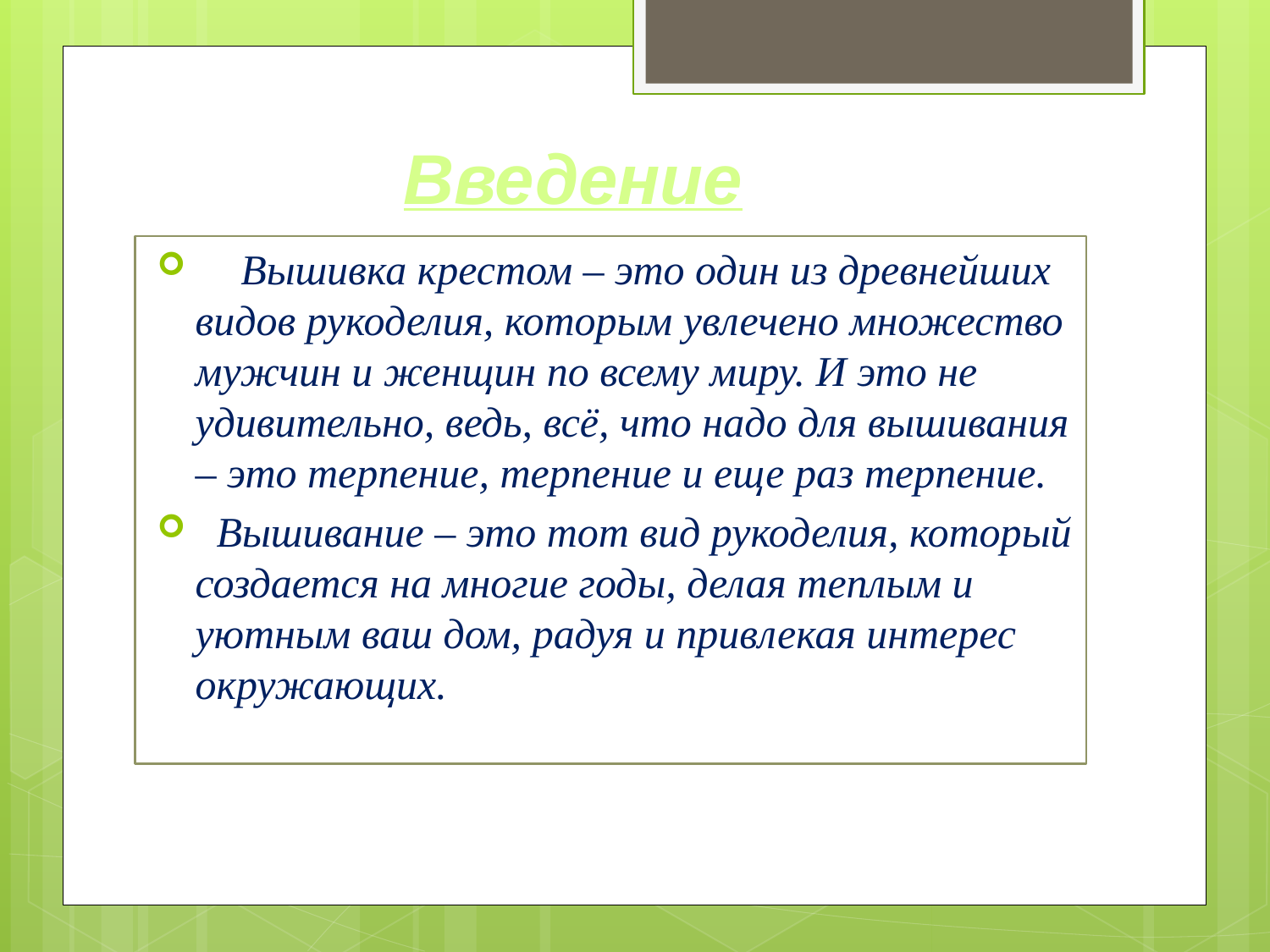

# Введение
    Вышивка крестом – это один из древнейших видов рукоделия, которым увлечено множество мужчин и женщин по всему миру. И это не удивительно, ведь, всё, что надо для вышивания – это терпение, терпение и еще раз терпение.
  Вышивание – это тот вид рукоделия, который создается на многие годы, делая теплым и уютным ваш дом, радуя и привлекая интерес окружающих.